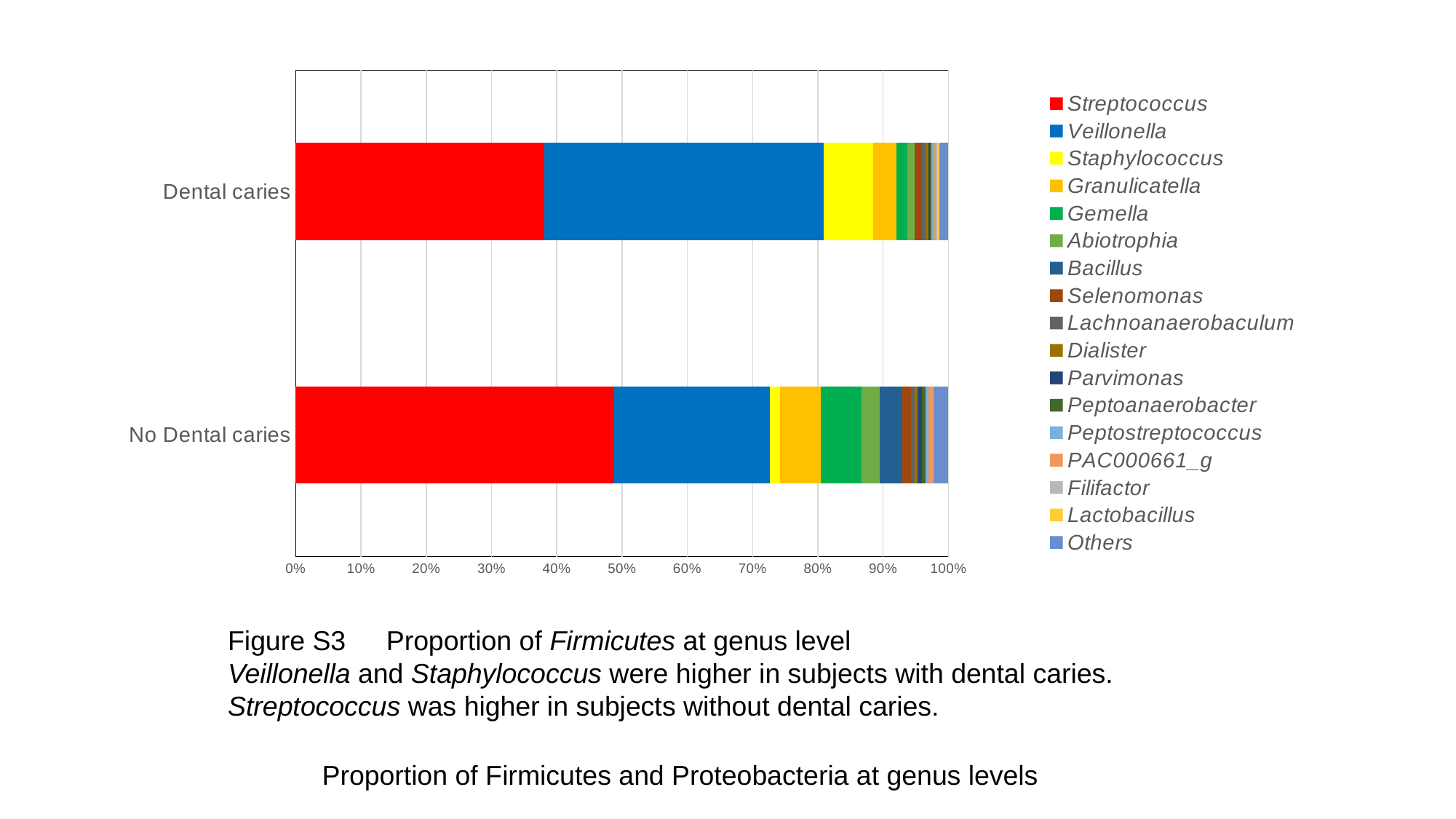

### Chart

| Category | Streptococcus | Veillonella | Staphylococcus | Granulicatella | Gemella | Abiotrophia | Bacillus | Selenomonas | Lachnoanaerobaculum | Dialister | Parvimonas | Peptoanaerobacter | Peptostreptococcus | PAC000661_g | Filifactor | Lactobacillus | Others |
|---|---|---|---|---|---|---|---|---|---|---|---|---|---|---|---|---|---|
| No Dental caries | 58.8213 | 28.8109 | 1.9513 | 7.4384 | 7.623799999999999 | 3.3633 | 4.1676 | 1.5189000000000001 | 0.6906 | 0.5288999999999999 | 0.8087 | 0.7699999999999999 | 0.5337999999999999 | 0.7271000000000001 | 0.2112 | 0.0043 | 2.6956000000000016 |
| Dental caries | 67.7611 | 76.0865 | 13.395 | 6.3192 | 3.112 | 1.9996 | 0.0 | 1.9164999999999999 | 0.8874000000000001 | 0.8341999999999999 | 0.5065999999999999 | 0.41700000000000004 | 0.6056999999999999 | 0.3919 | 0.4388 | 0.5868 | 2.5294 |
Figure S3　Proportion of Firmicutes at genus level
Veillonella and Staphylococcus were higher in subjects with dental caries. Streptococcus was higher in subjects without dental caries.
Proportion of Firmicutes and Proteobacteria at genus levels